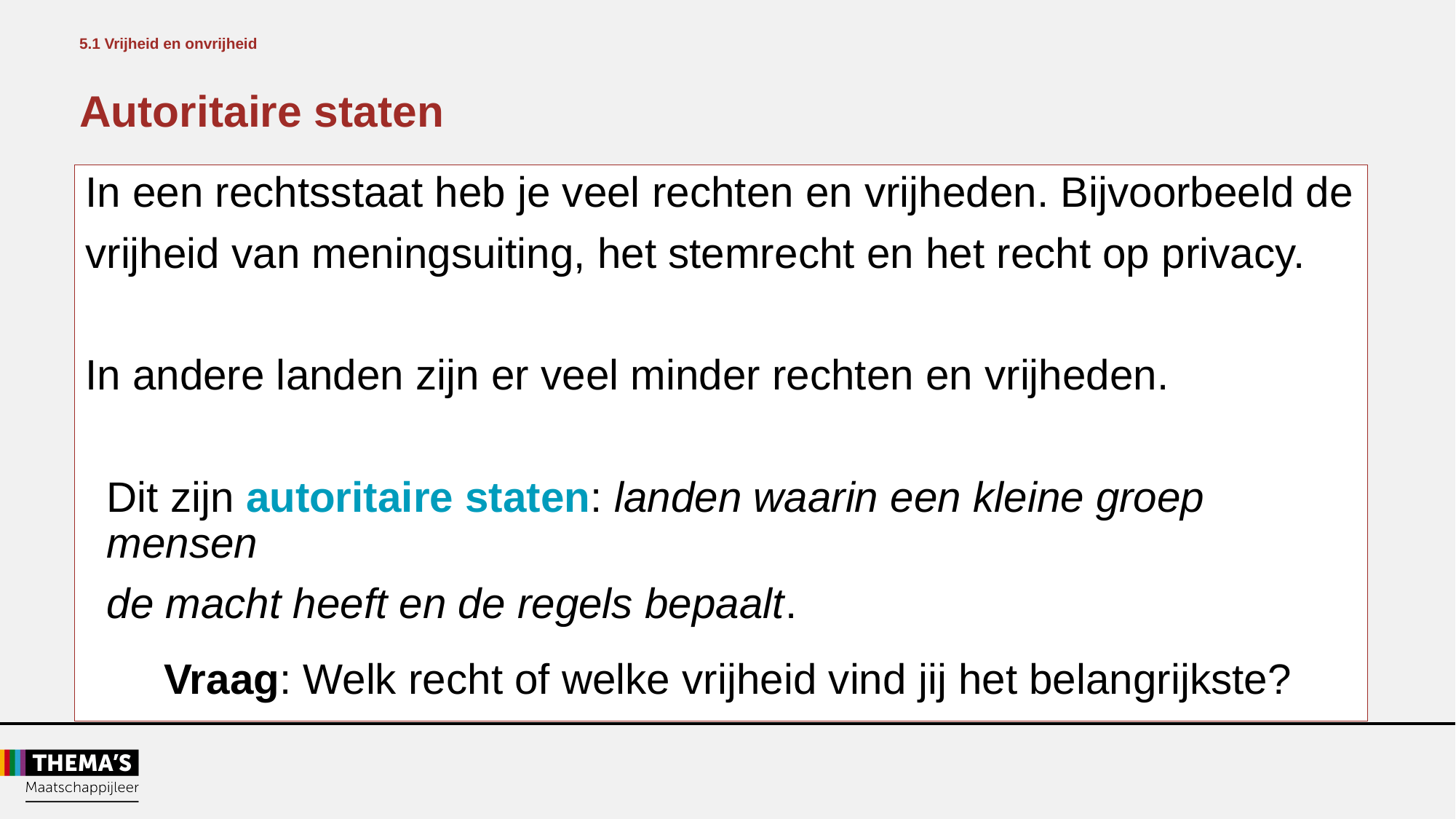

5.1 Vrijheid en onvrijheid
Autoritaire staten
In een rechtsstaat heb je veel rechten en vrijheden. Bijvoorbeeld de
vrijheid van meningsuiting, het stemrecht en het recht op privacy.

In andere landen zijn er veel minder rechten en vrijheden.

Dit zijn autoritaire staten: landen waarin een kleine groep mensen
de macht heeft en de regels bepaalt.

Vraag: Welk recht of welke vrijheid vind jij het belangrijkste?